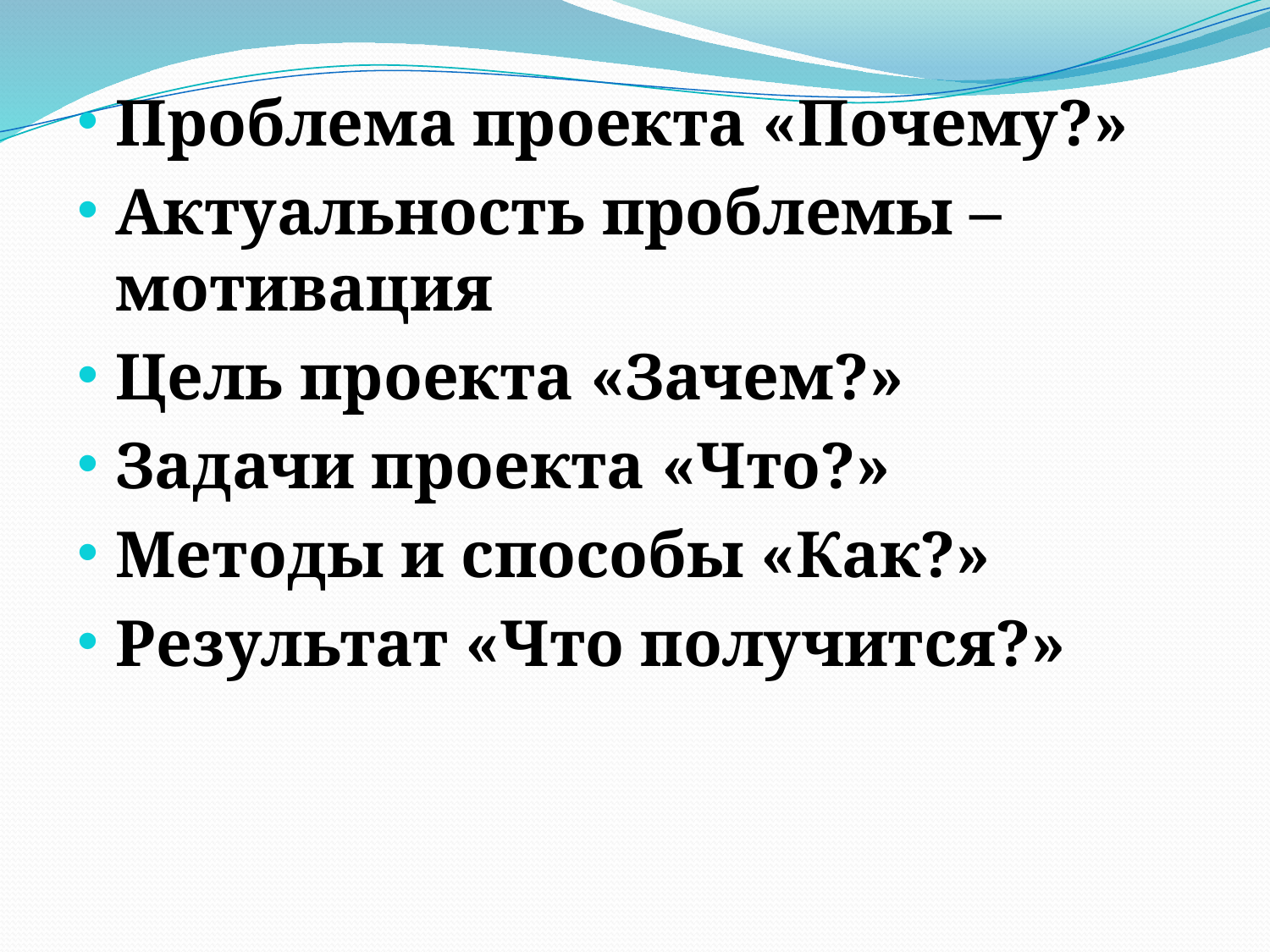

Проблема проекта «Почему?»
Актуальность проблемы – мотивация
Цель проекта «Зачем?»
Задачи проекта «Что?»
Методы и способы «Как?»
Результат «Что получится?»

#